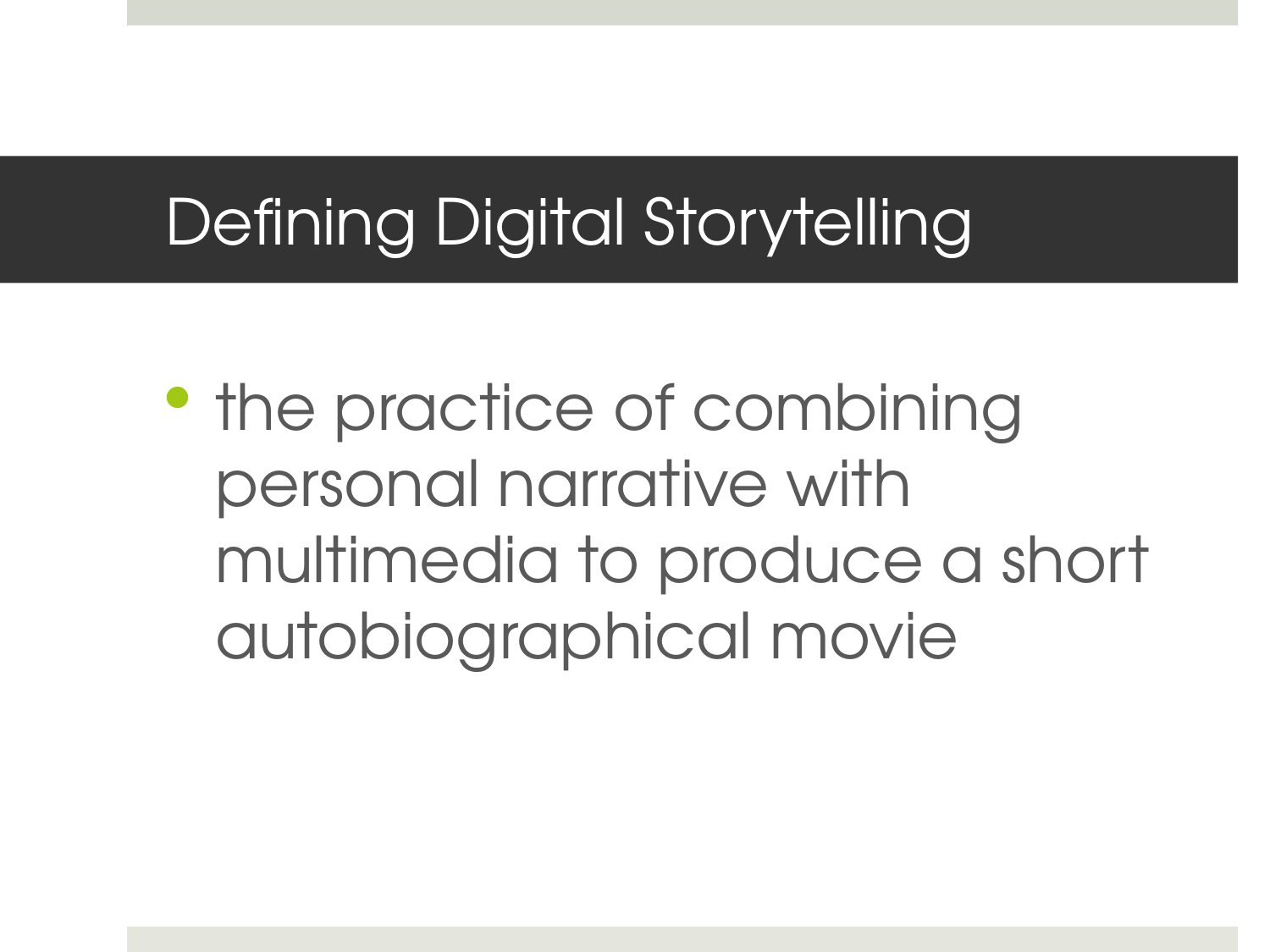

# Defining Digital Storytelling
the practice of combining personal narrative with multimedia to produce a short autobiographical movie